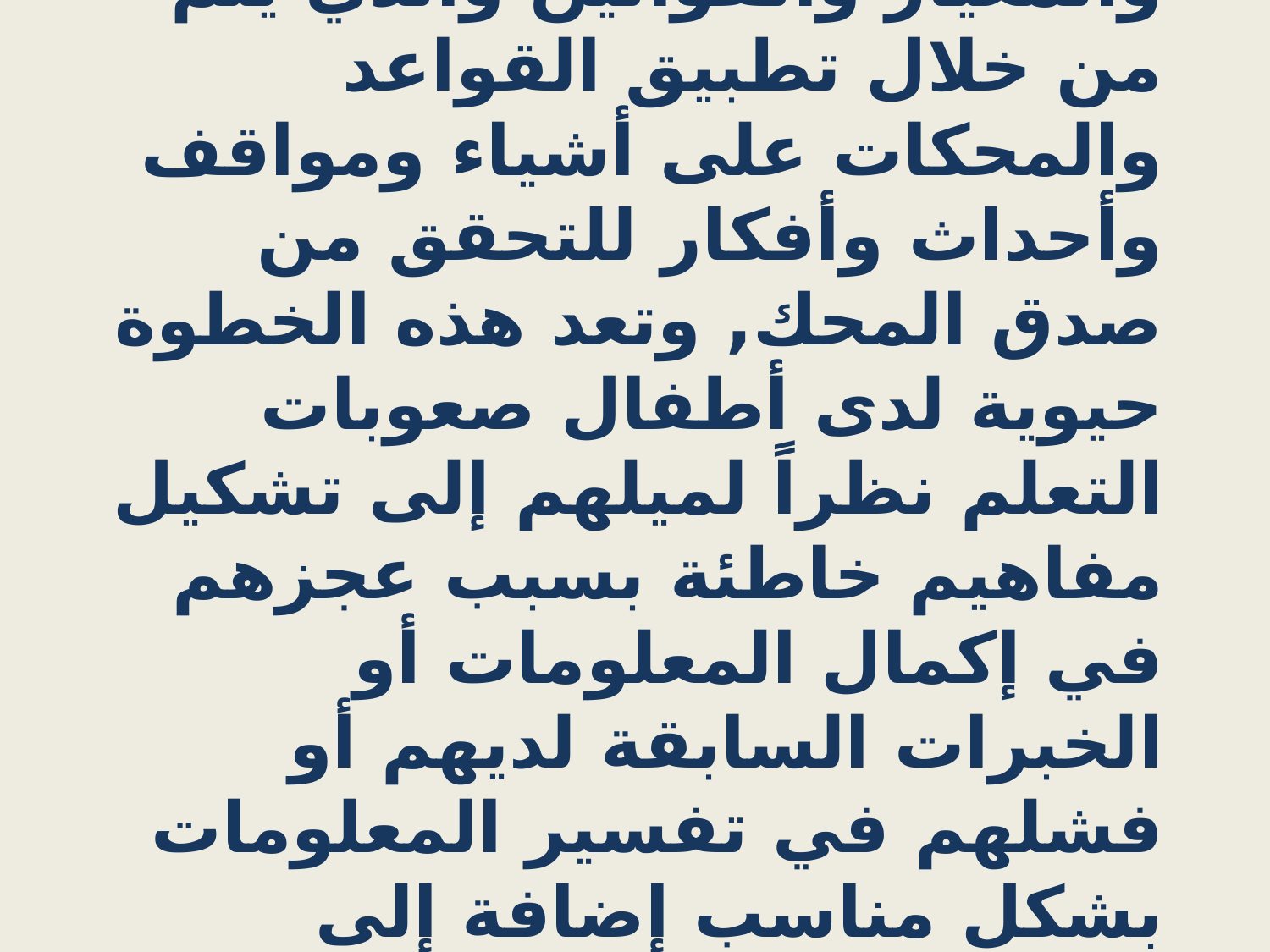

# أما في المرحلة الخامسة من مراحل تكون المفهوم فيقتضي التحقق من مصداقية المفهوم والمعيار والقوانين والذي يتم من خلال تطبيق القواعد والمحكات على أشياء ومواقف وأحداث وأفكار للتحقق من صدق المحك, وتعد هذه الخطوة حيوية لدى أطفال صعوبات التعلم نظراً لميلهم إلى تشكيل مفاهيم خاطئة بسبب عجزهم في إكمال المعلومات أو الخبرات السابقة لديهم أو فشلهم في تفسير المعلومات بشكل مناسب إضافة إلى عجزهم في المهارات المعرفية كالتمييز والمقارنة والتعرف إلى العلاقات وتشكيل المفاهيم المجردة.